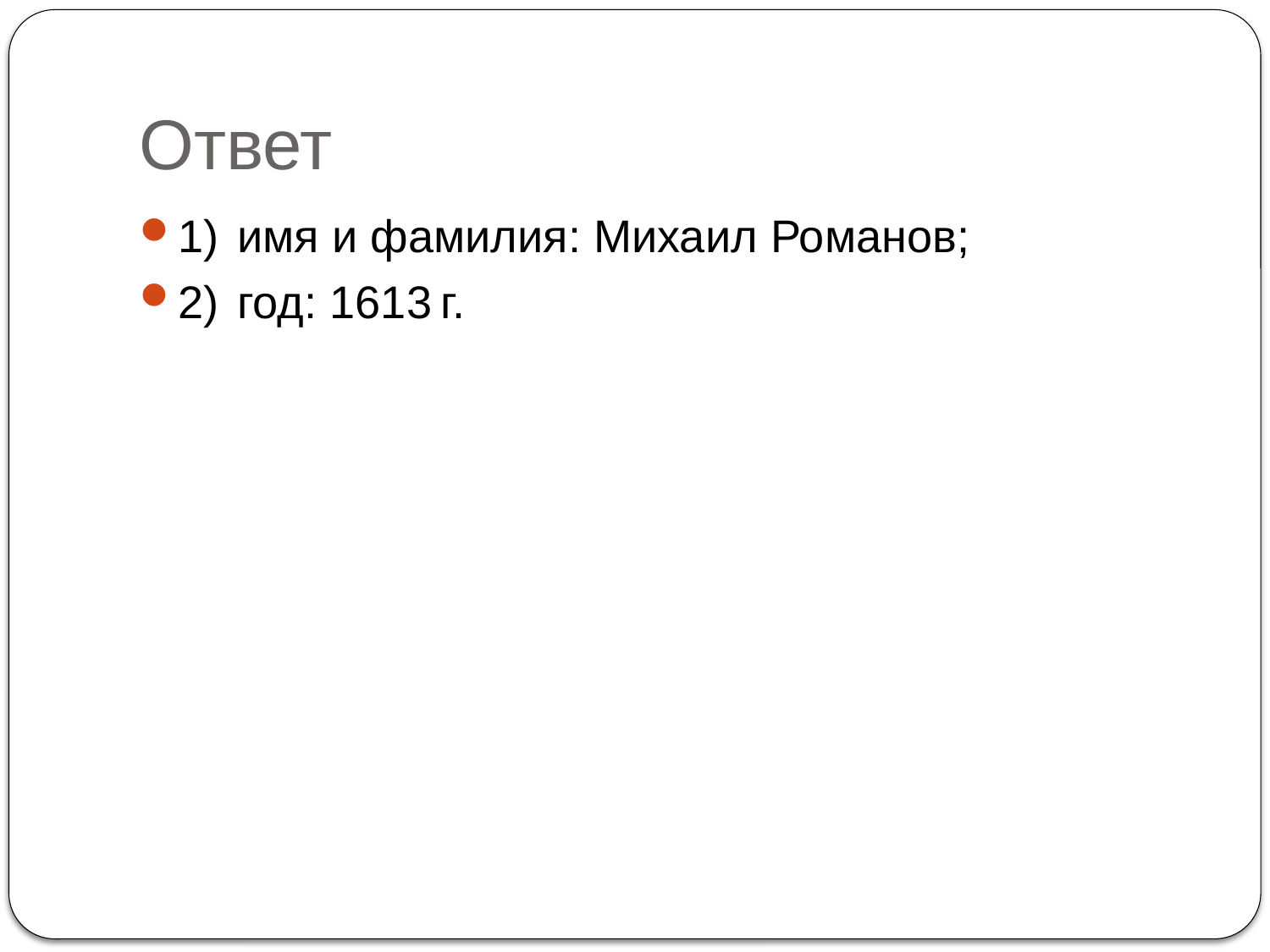

# Ответ
1)  имя и фамилия: Михаил Романов;
2)  год: 1613 г.